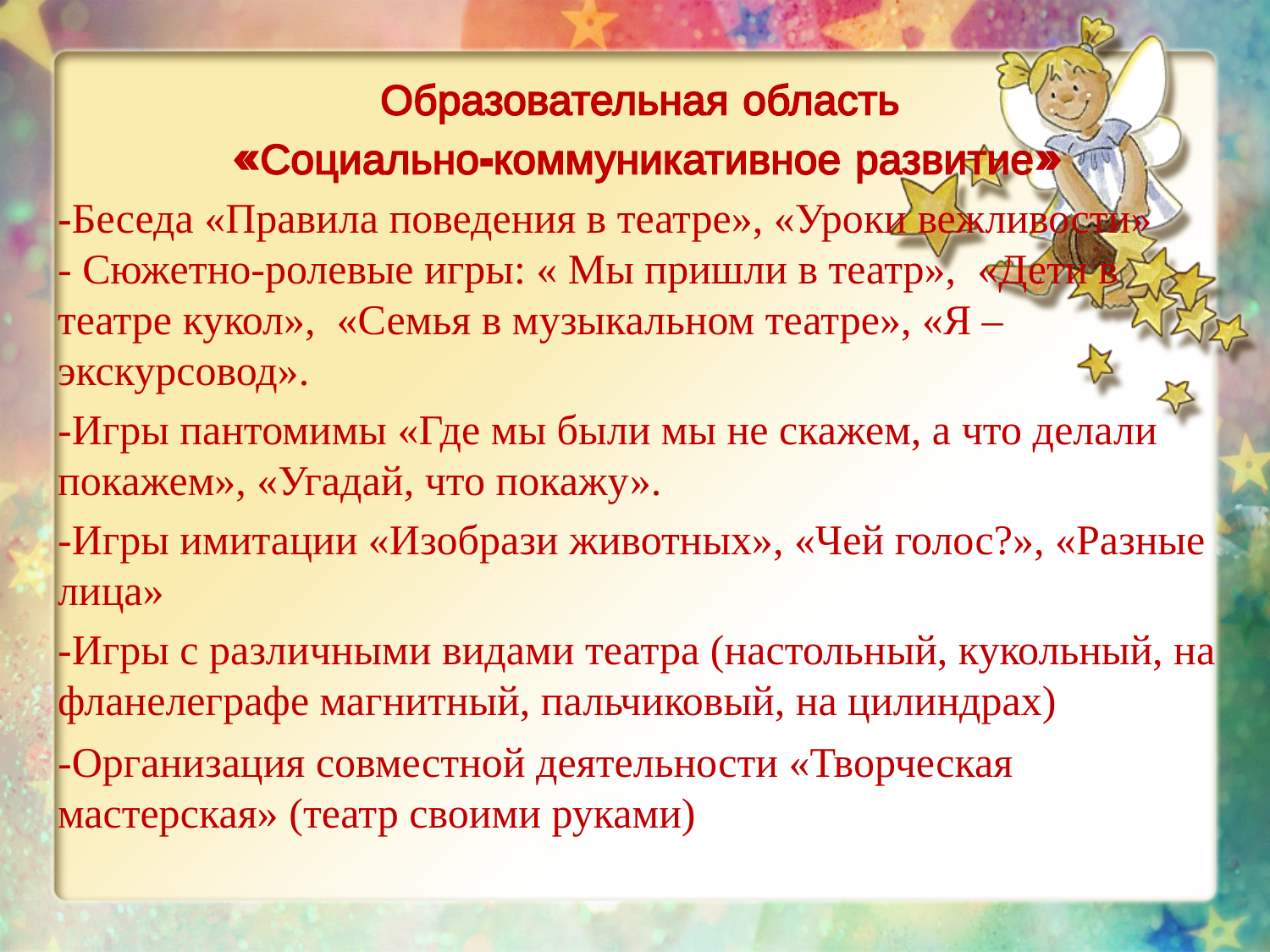

Образовательная область
 «Социально-коммуникативное развитие»
-Беседа «Правила поведения в театре», «Уроки вежливости»
- Сюжетно-ролевые игры: « Мы пришли в театр»,  «Дети в театре кукол»,  «Семья в музыкальном театре», «Я – экскурсовод».
-Игры пантомимы «Где мы были мы не скажем, а что делали покажем», «Угадай, что покажу».
-Игры имитации «Изобрази животных», «Чей голос?», «Разные лица»
-Игры с различными видами театра (настольный, кукольный, на фланелеграфе магнитный, пальчиковый, на цилиндрах)
-Организация совместной деятельности «Творческая мастерская» (театр своими руками)